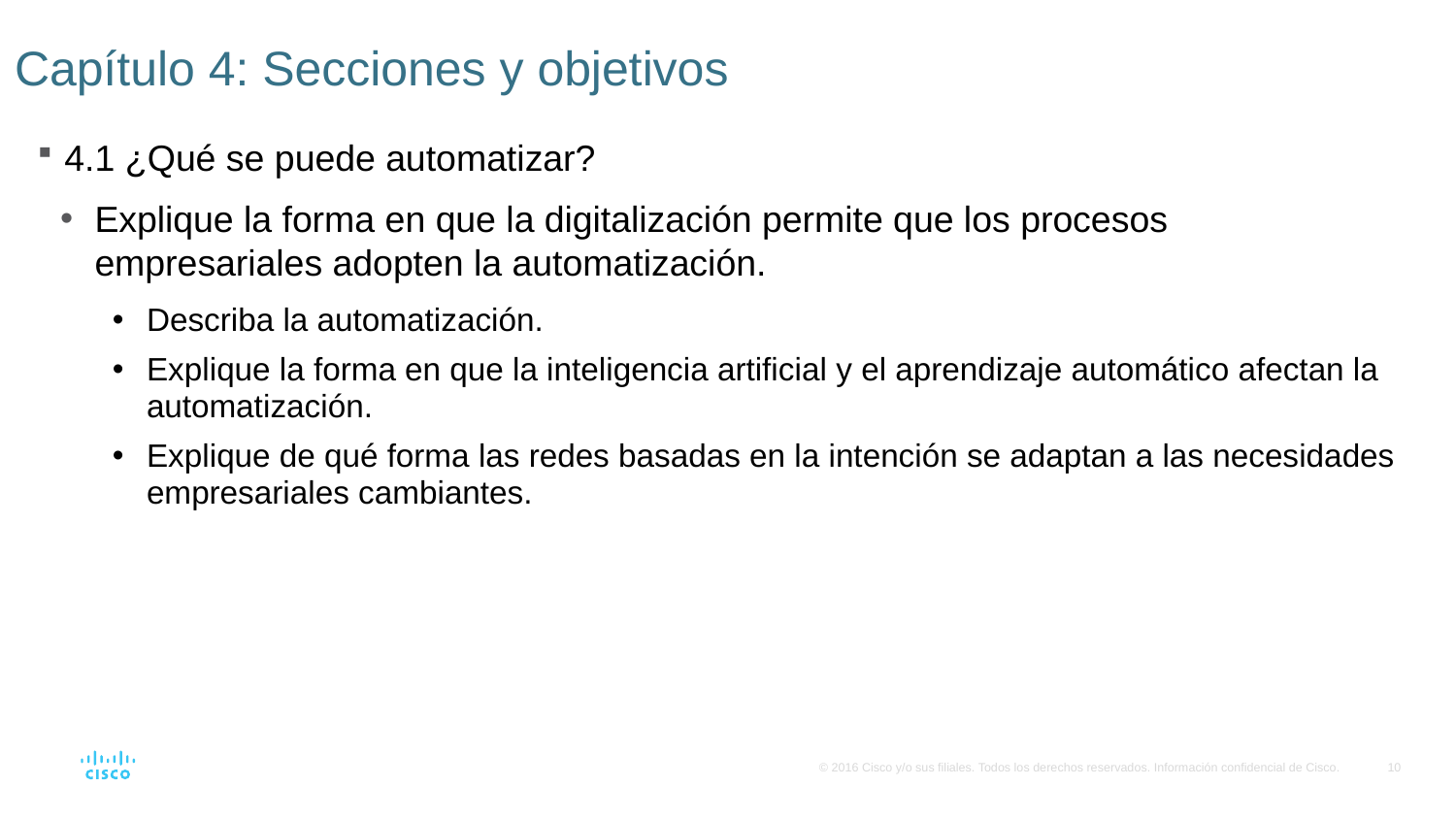

# Capítulo 4: Secciones y objetivos
4.1 ¿Qué se puede automatizar?
Explique la forma en que la digitalización permite que los procesos empresariales adopten la automatización.
Describa la automatización.
Explique la forma en que la inteligencia artificial y el aprendizaje automático afectan la automatización.
Explique de qué forma las redes basadas en la intención se adaptan a las necesidades empresariales cambiantes.